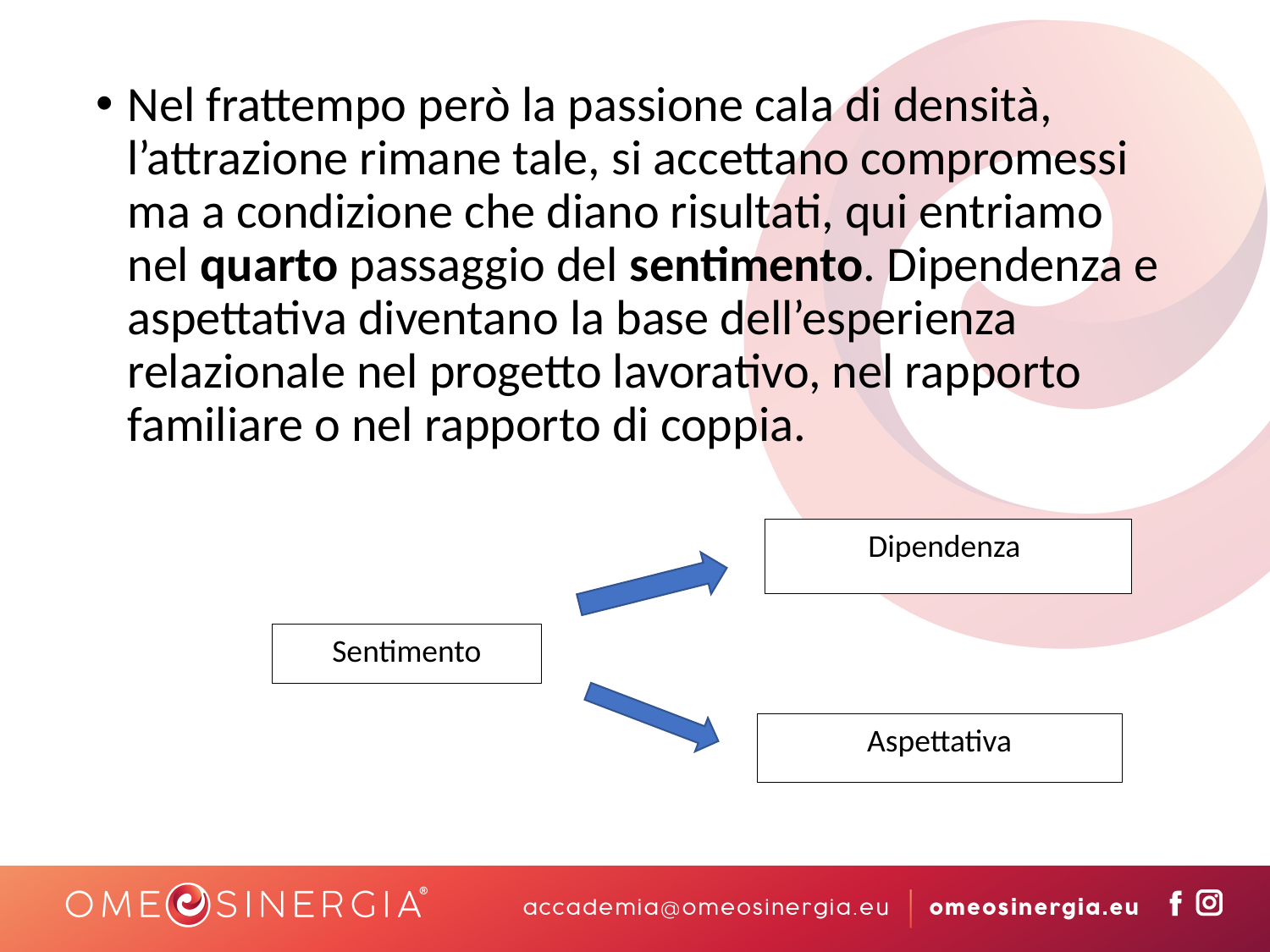

Nel frattempo però la passione cala di densità, l’attrazione rimane tale, si accettano compromessi ma a condizione che diano risultati, qui entriamo nel quarto passaggio del sentimento. Dipendenza e aspettativa diventano la base dell’esperienza relazionale nel progetto lavorativo, nel rapporto familiare o nel rapporto di coppia.

Dipendenza

Sentimento

Aspettativa